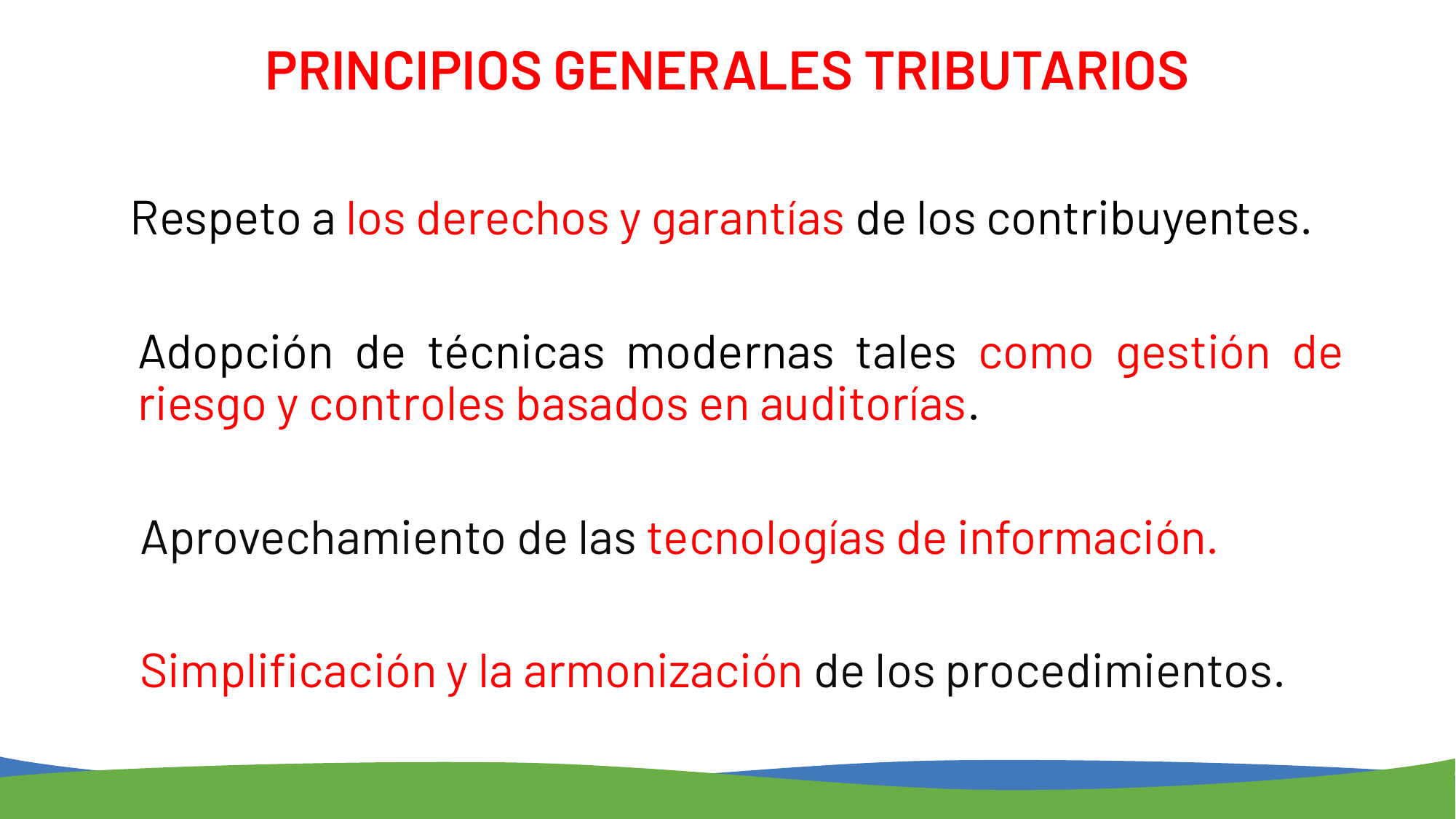

# PRINCIPIOS GENERALES TRIBUTARIOS
  Respeto a los derechos y garantías de los contribuyentes.

	Adopción de técnicas modernas tales como gestión de riesgo y controles basados en auditorías.

   Aprovechamiento de las tecnologías de información.

   Simplificación y la armonización de los procedimientos.